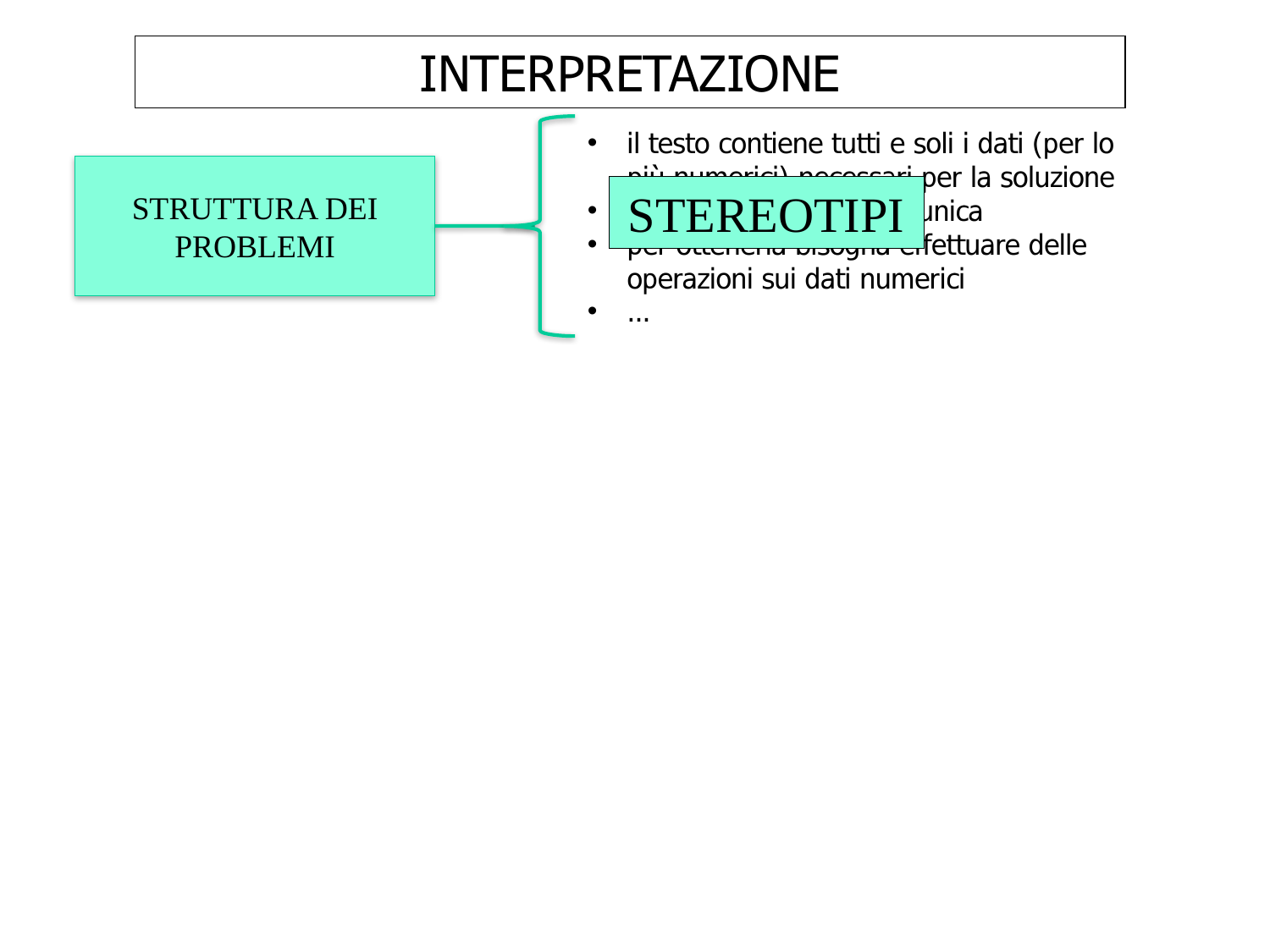

INTERPRETAZIONE

il testo contiene tutti e soli i dati (per lo più numerici) necessari per la soluzione
c’è una soluzione, ed è unica
per ottenerla bisogna effettuare delle operazioni sui dati numerici
…
STRUTTURA DEI PROBLEMI
STEREOTIPI